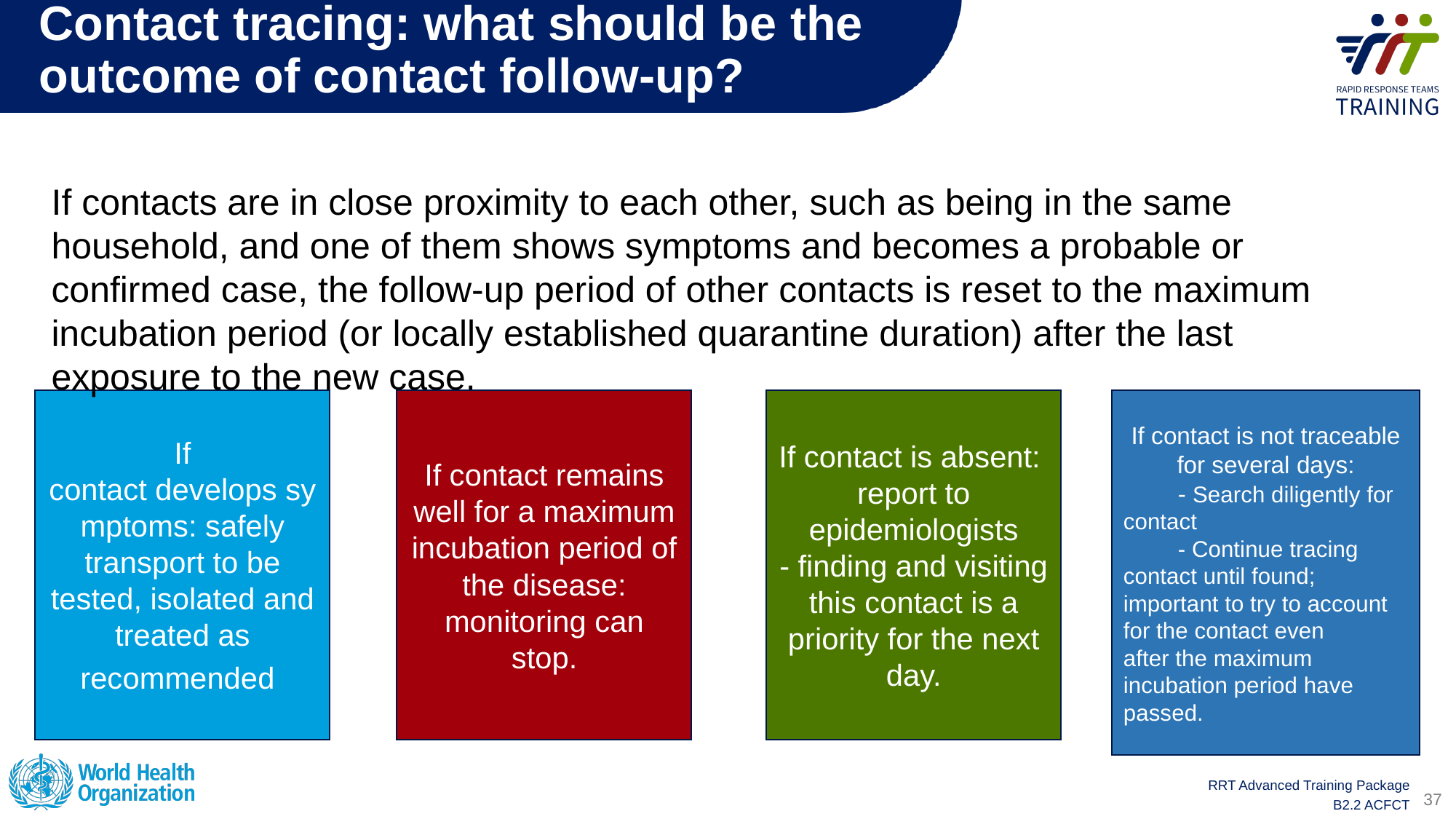

Contact tracing: what should be the outcome of contact follow-up?
If contacts are in close proximity to each other, such as being in the same household, and one of them shows symptoms and becomes a probable or confirmed case, the follow-up period of other contacts is reset to the maximum incubation period (or locally established quarantine duration) after the last exposure to the new case.

If contact develops symptoms: safely transport to be tested, isolated and treated as recommended

If contact remains well for a maximum incubation period of the disease: monitoring can stop.

If contact is absent:
report to epidemiologists - finding and visiting this contact is a priority for the next day.

If contact is not traceable for several days:
- Search diligently for contact
- Continue tracing contact until found; important to try to account for the contact even after the maximum incubation period have passed.